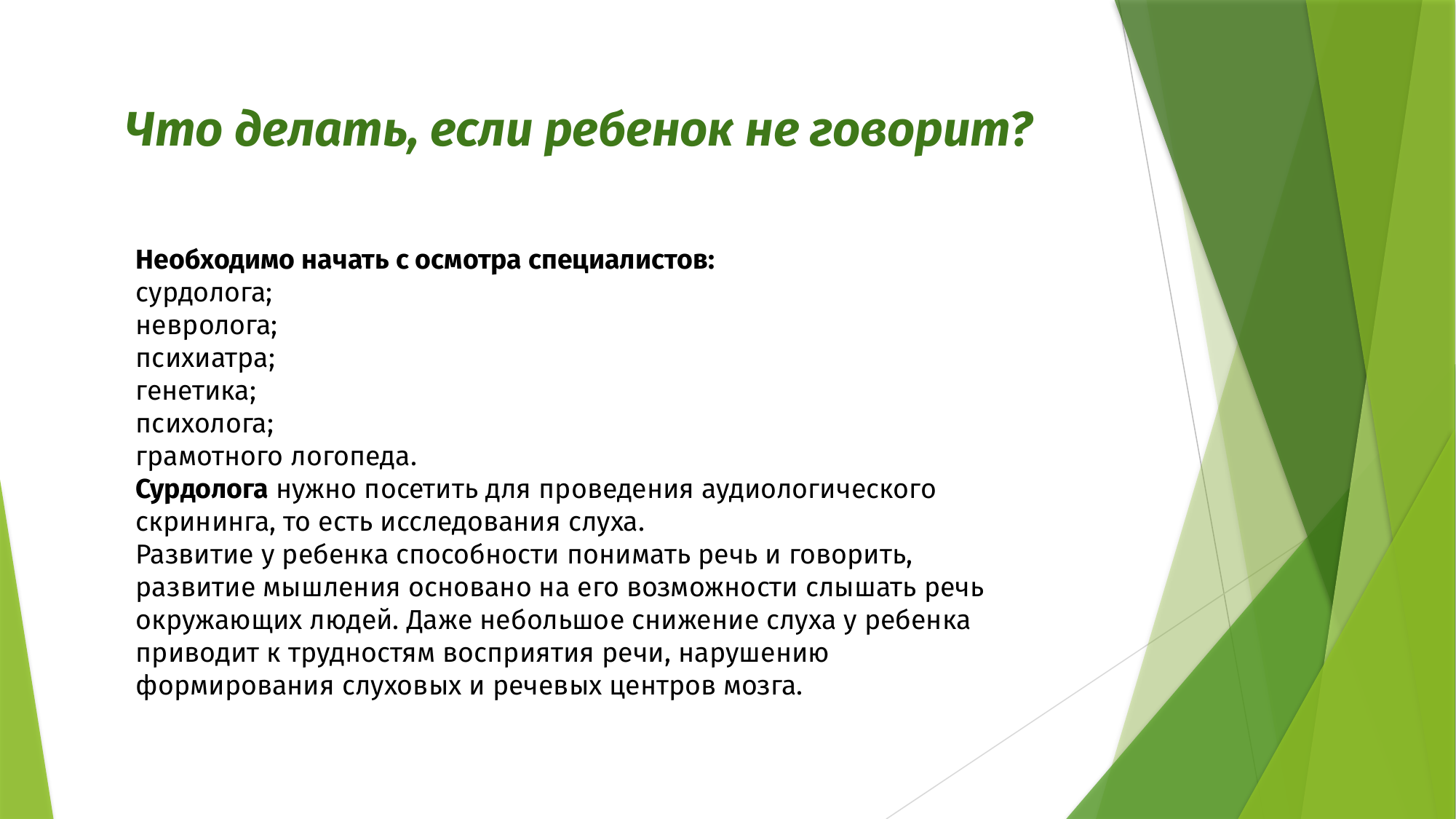

Что делать, если ребенок не говорит?
Необходимо начать с осмотра специалистов:
сурдолога;
невролога;
психиатра;
генетика;
психолога;
грамотного логопеда.
Сурдолога нужно посетить для проведения аудиологического скрининга, то есть исследования слуха.
Развитие у ребенка способности понимать речь и говорить, развитие мышления основано на его возможности слышать речь окружающих людей. Даже небольшое снижение слуха у ребенка приводит к трудностям восприятия речи, нарушению формирования слуховых и речевых центров мозга.